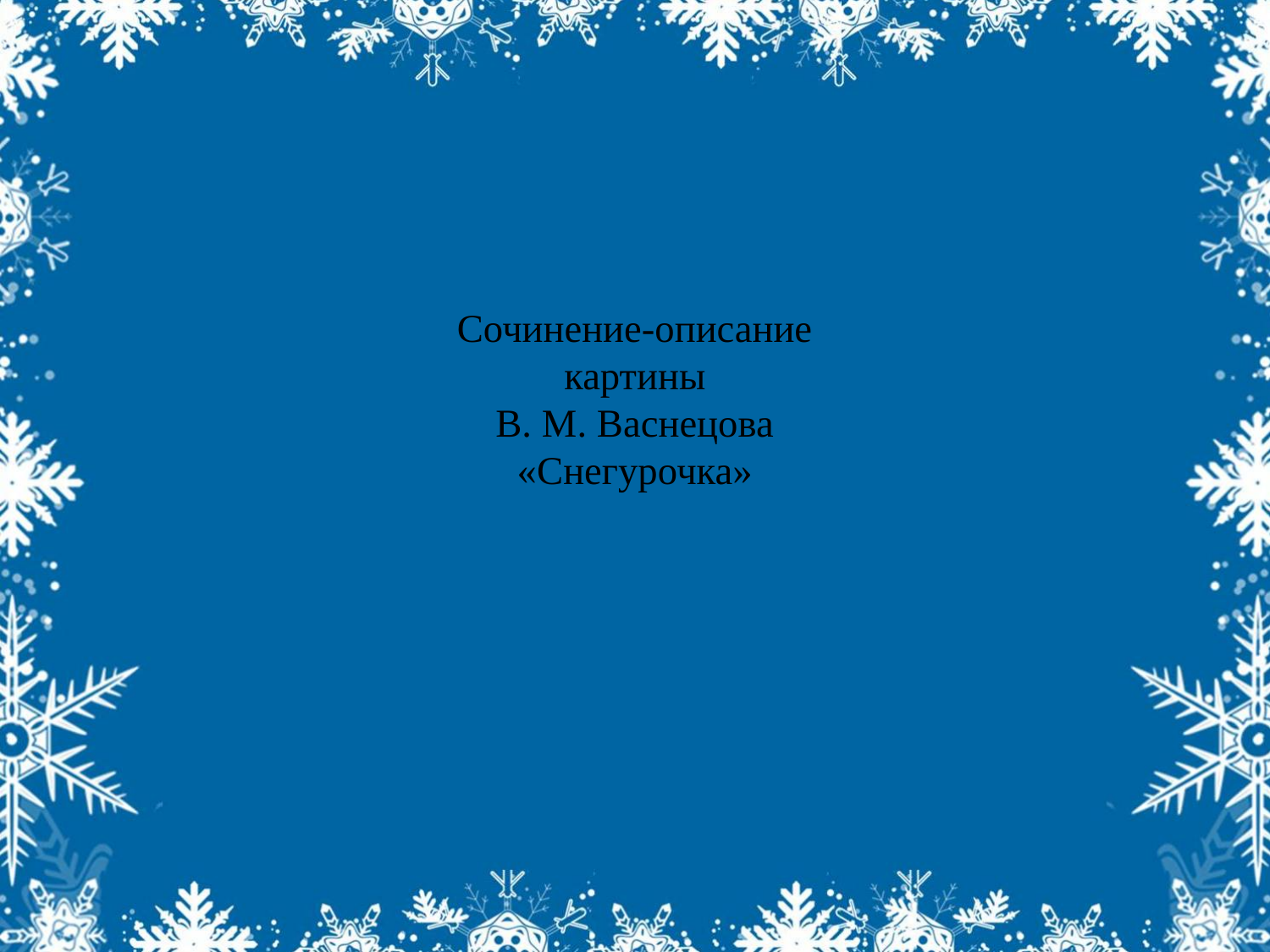

# Сочинение-описание картины В. М. Васнецова «Снегурочка»